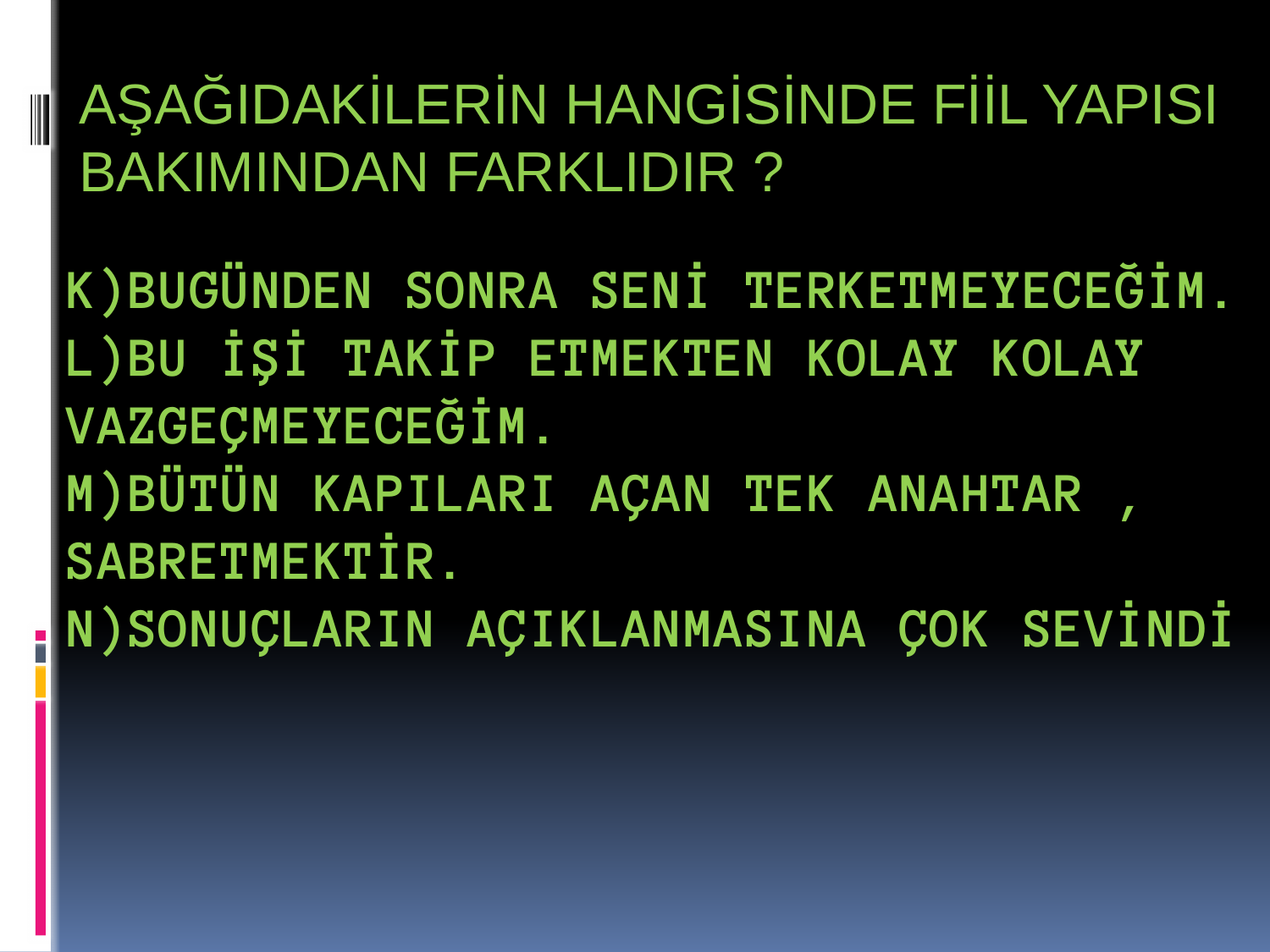

AŞAĞIDAKİLERİN HANGİSİNDE FİİL YAPISI
BAKIMINDAN FARKLIDIR ?
# K)BUGÜNDEN SONRA SENİ TERKETMEYECEĞİM. L)BU İŞİ TAKİP ETMEKTEN KOLAY KOLAY VAZGEÇMEYECEĞİM. M)BÜTÜN KAPILARI AÇAN TEK ANAHTAR , SABRETMEKTİR. N)SONUÇLARIN AÇIKLANMASINA ÇOK SEVİNDİ